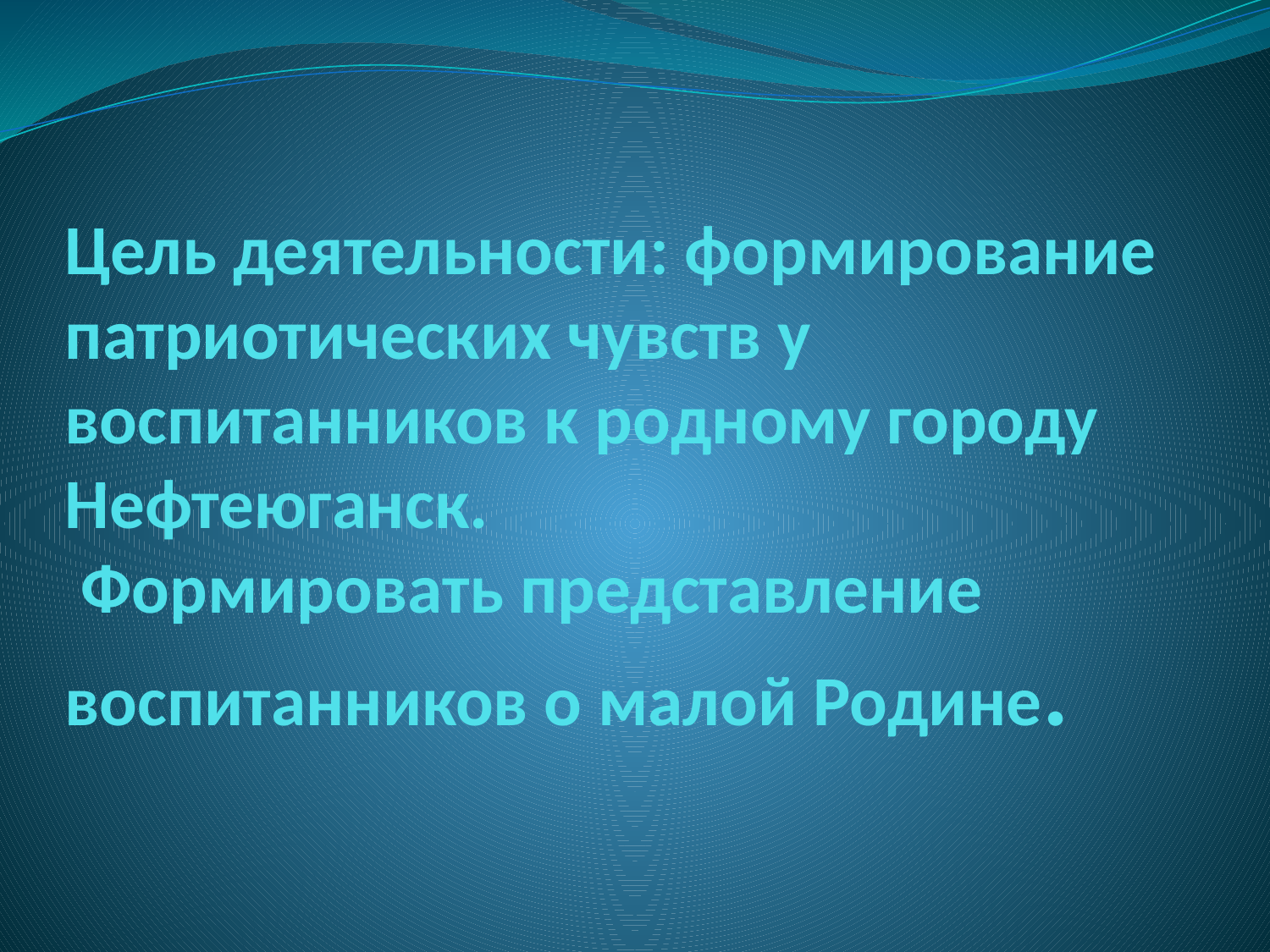

# Цель деятельности: формирование патриотических чувств у воспитанников к родному городу Нефтеюганск. Формировать представление воспитанников о малой Родине.